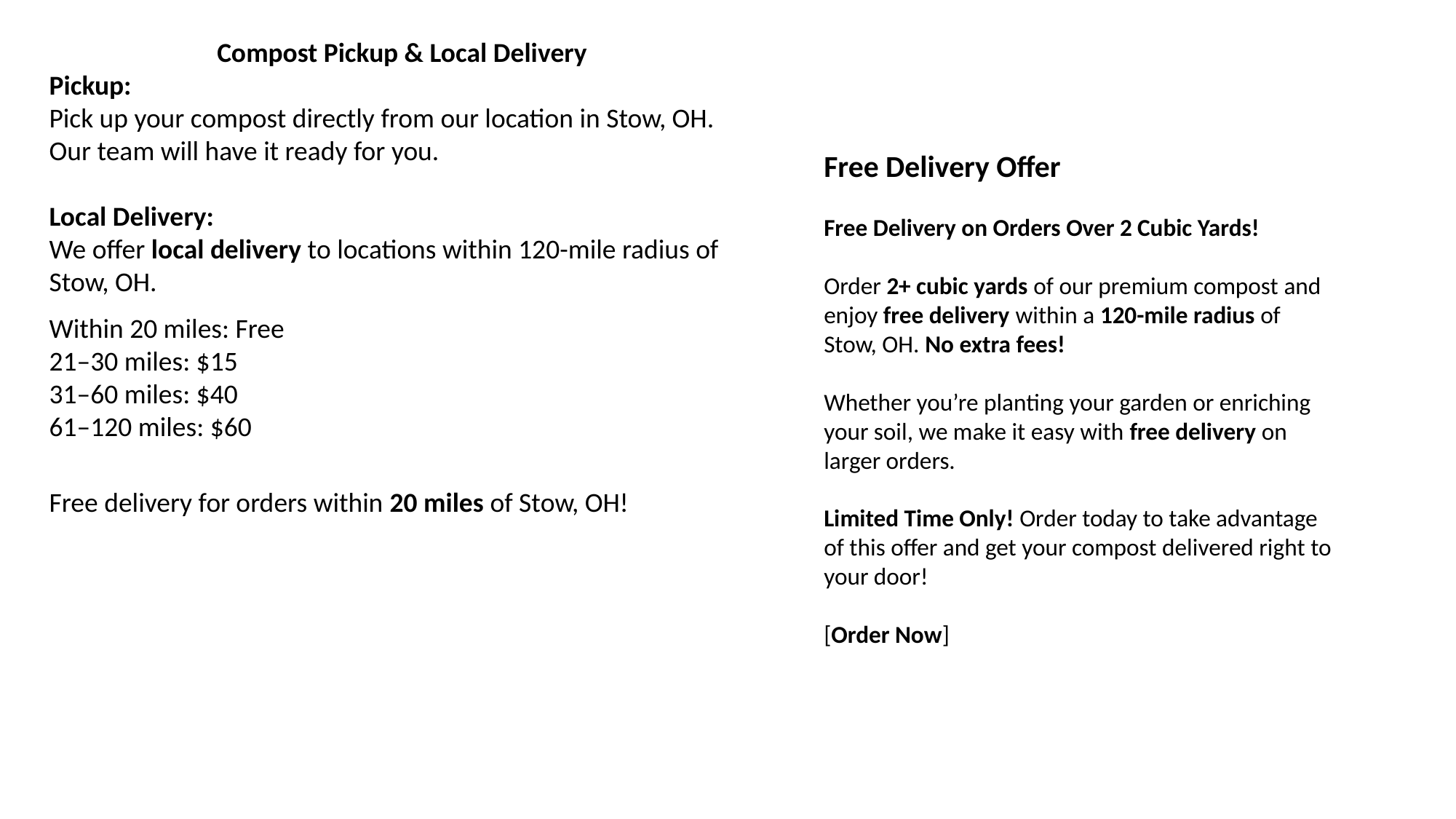

Compost Pickup & Local Delivery
Pickup:
Pick up your compost directly from our location in Stow, OH. Our team will have it ready for you.

Local Delivery:
We offer local delivery to locations within 120-mile radius of Stow, OH.
Free Delivery Offer

Free Delivery on Orders Over 2 Cubic Yards!

Order 2+ cubic yards of our premium compost and enjoy free delivery within a 120-mile radius of Stow, OH. No extra fees!

Whether you’re planting your garden or enriching your soil, we make it easy with free delivery on larger orders.

Limited Time Only! Order today to take advantage of this offer and get your compost delivered right to your door!

[Order Now]
Within 20 miles: Free
21–30 miles: $15
31–60 miles: $40
61–120 miles: $60
Free delivery for orders within 20 miles of Stow, OH!